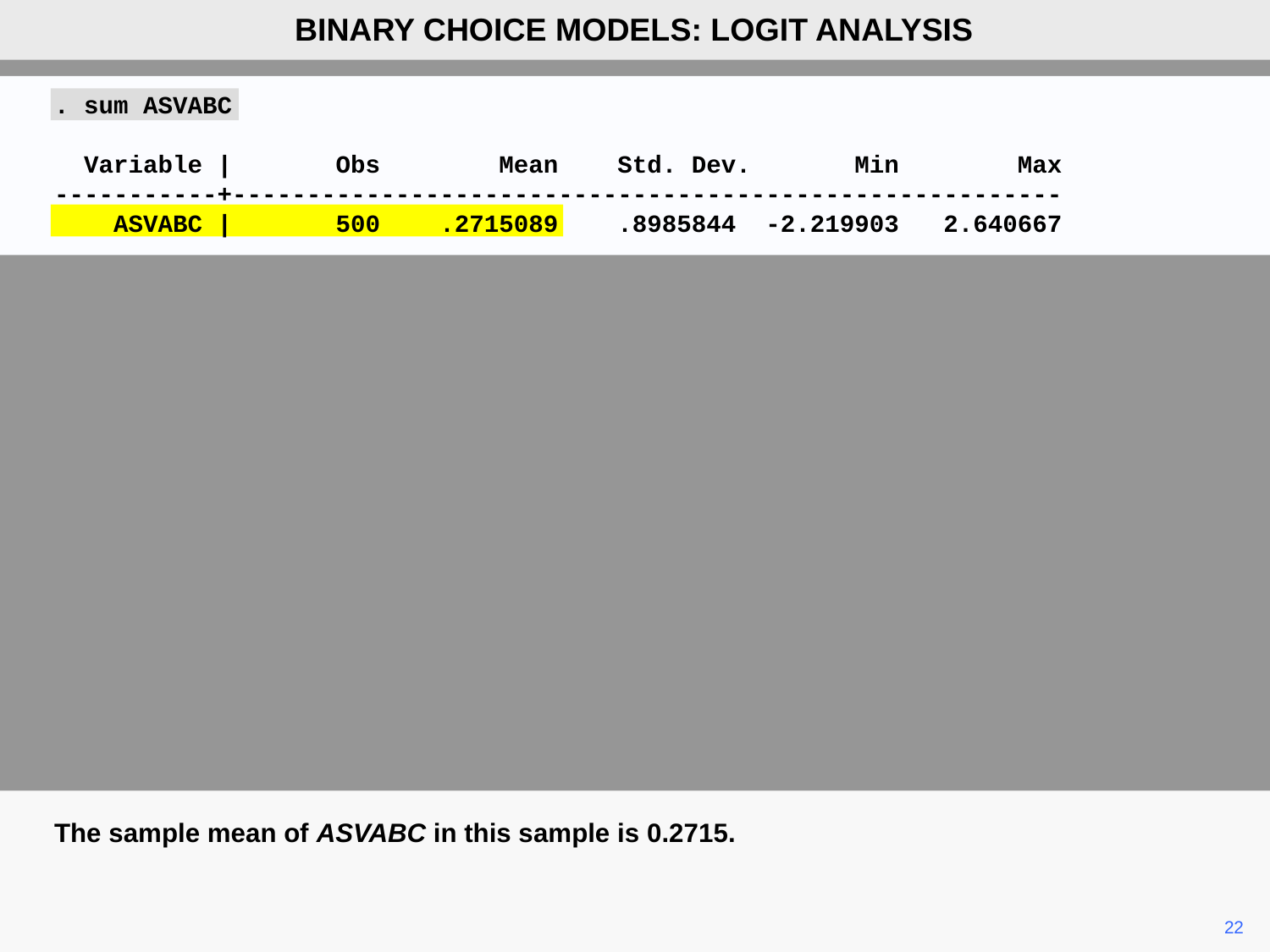

BINARY CHOICE MODELS: LOGIT ANALYSIS

. sum ASVABC

  Variable |       Obs        Mean    Std. Dev.       Min        Max
-----------+--------------------------------------------------------
    ASVABC |       500    .2715089    .8985844  -2.219903   2.640667

The sample mean of ASVABC in this sample is 0.2715.
	22